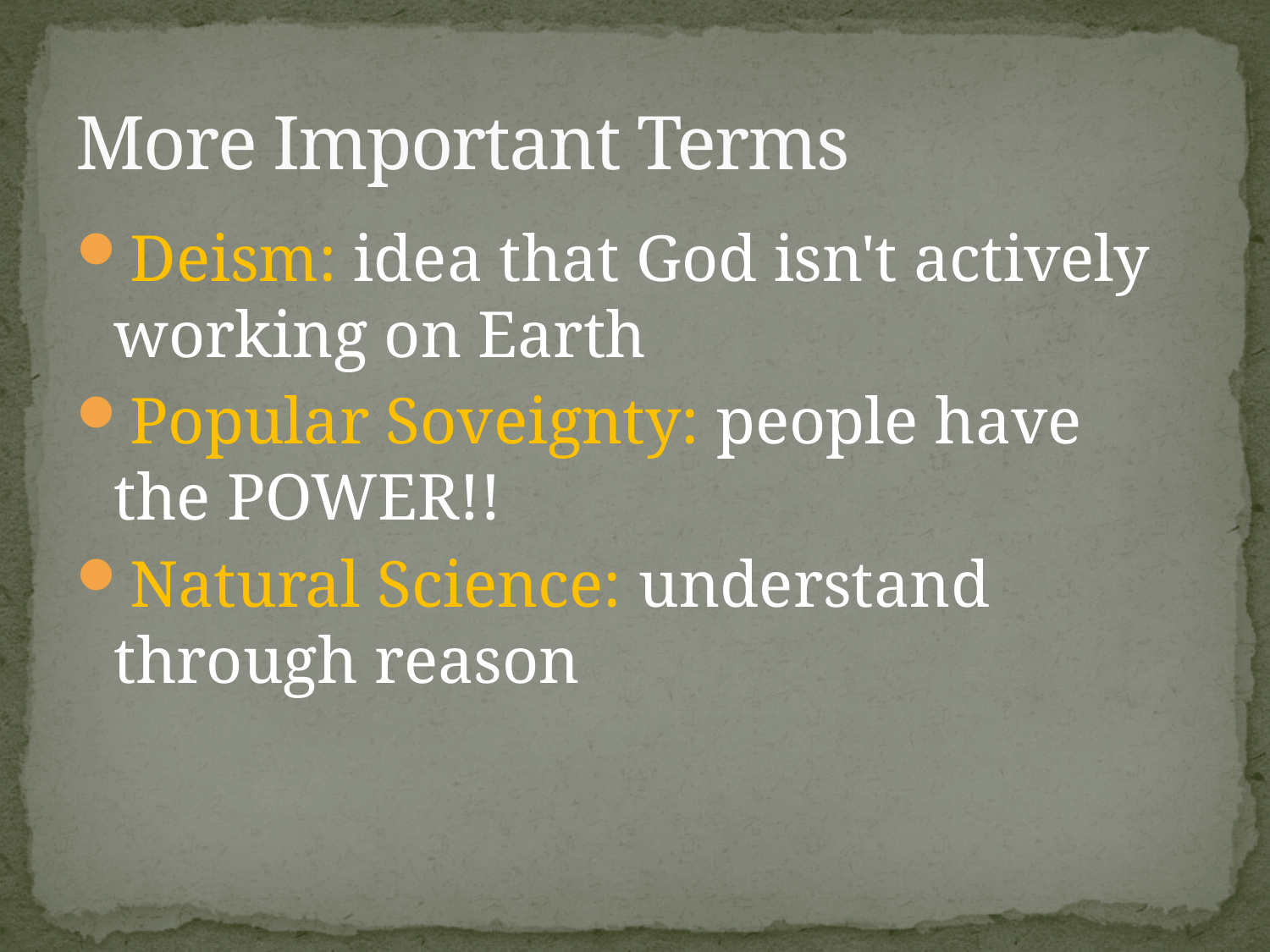

# More Important Terms
Deism: idea that God isn't actively working on Earth
Popular Soveignty: people have the POWER!!
Natural Science: understand through reason